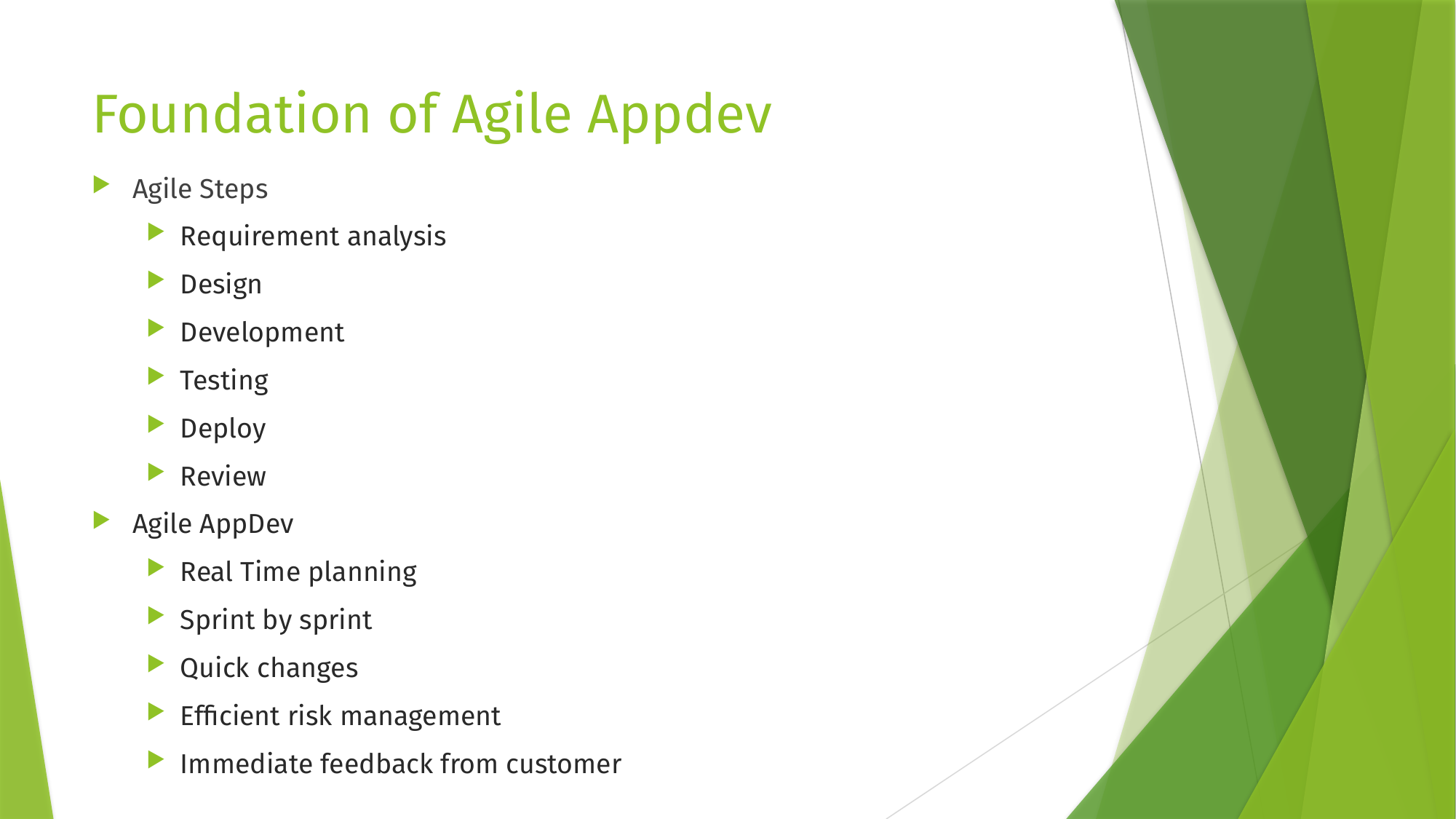

# Foundation of Agile Appdev
Agile Steps
Requirement analysis
Design
Development
Testing
Deploy
Review
Agile AppDev
Real Time planning
Sprint by sprint
Quick changes
Efficient risk management
Immediate feedback from customer